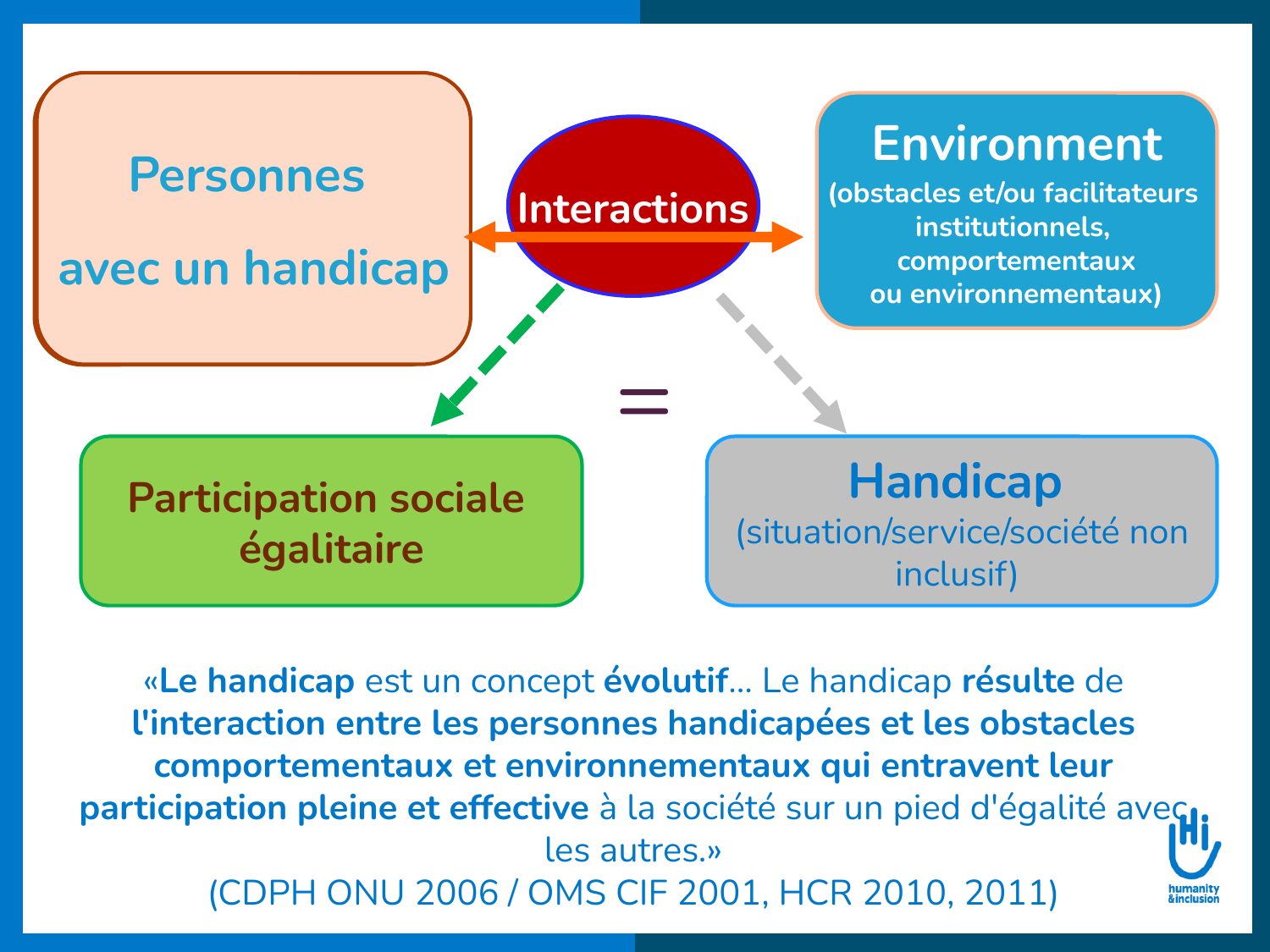

Personnes
avec un handicap
   men & women, boys & girls
moderate - severe
Intellectual – Physical –
Mental - Visual – Speech –
Hearing difficulties
Different ages & other status
Environment
(obstacles et/ou facilitateurs
institutionnels,
comportementaux
 ou environnementaux)
Interactions

=
Participation sociale
égalitaire
Handicap
(situation/service/société non inclusif)
«Le handicap est un concept évolutif… Le handicap résulte de l'interaction entre les personnes handicapées et les obstacles comportementaux et environnementaux qui entravent leur participation pleine et effective à la société sur un pied d'égalité avec les autres.»
(CDPH ONU 2006 / OMS CIF 2001, HCR 2010, 2011)